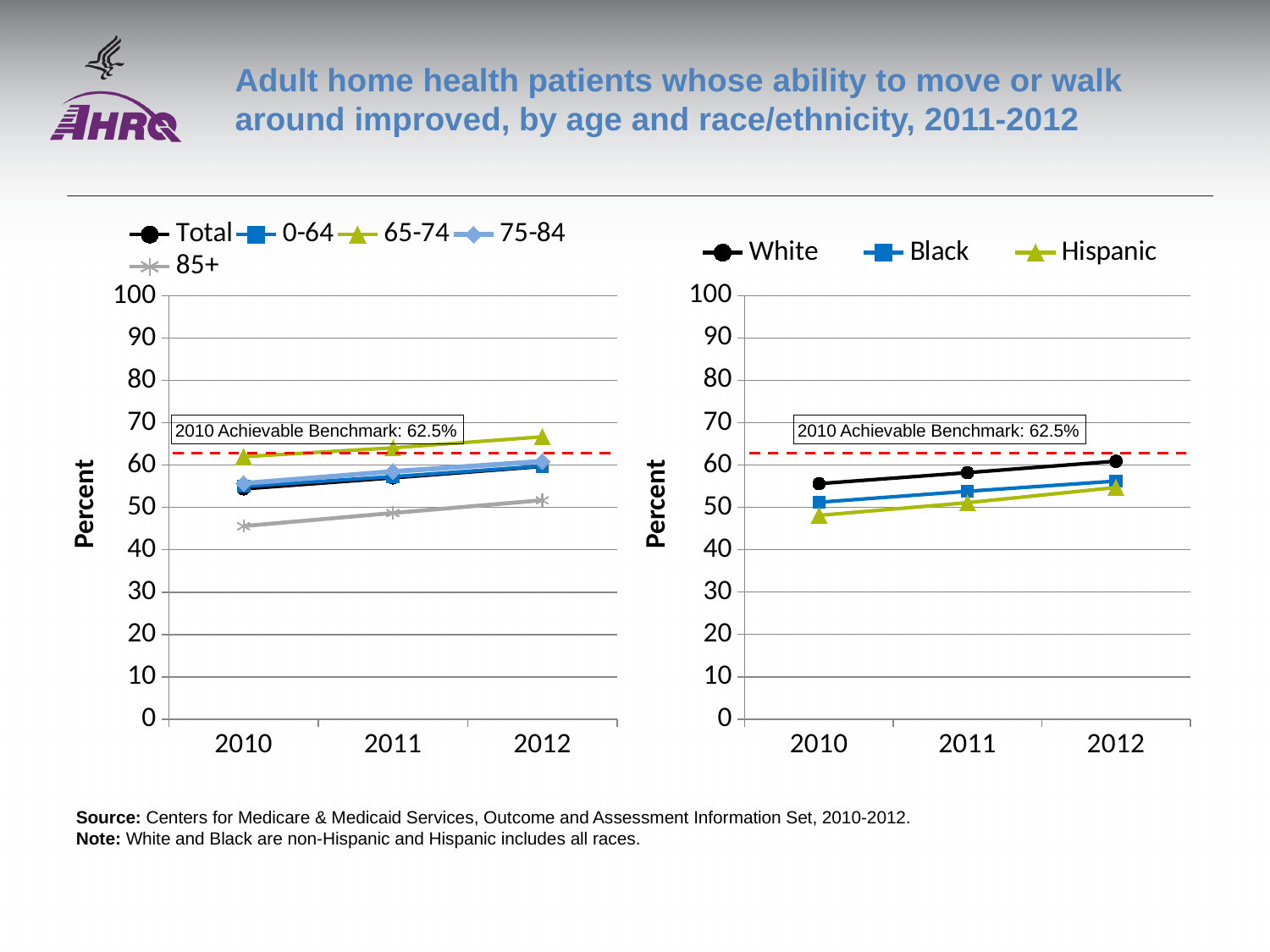

# Adult home health patients whose ability to move or walk around improved, by age and race/ethnicity, 2011-2012

### Chart

| Category | Total | 0-64 | 65-74 | 75-84 | 85+ |
|---|---|---|---|---|---|
| 2010 | 54.4 | 55.0 | 62.0 | 55.7 | 45.6 |
| 2011 | 57.0 | 57.3 | 64.1 | 58.5 | 48.7 |
| 2012 | 59.7 | 59.8 | 66.7 | 60.9 | 51.7 |

### Chart

| Category | White | Black | Hispanic |
|---|---|---|---|
| 2010 | 55.6 | 51.2 | 48.1 |
| 2011 | 58.2 | 53.8 | 51.1 |
| 2012 | 60.9 | 56.2 | 54.7 |
2010 Achievable Benchmark: 62.5%
2010 Achievable Benchmark: 62.5%
Source: Centers for Medicare & Medicaid Services, Outcome and Assessment Information Set, 2010-2012.
Note: White and Black are non-Hispanic and Hispanic includes all races.